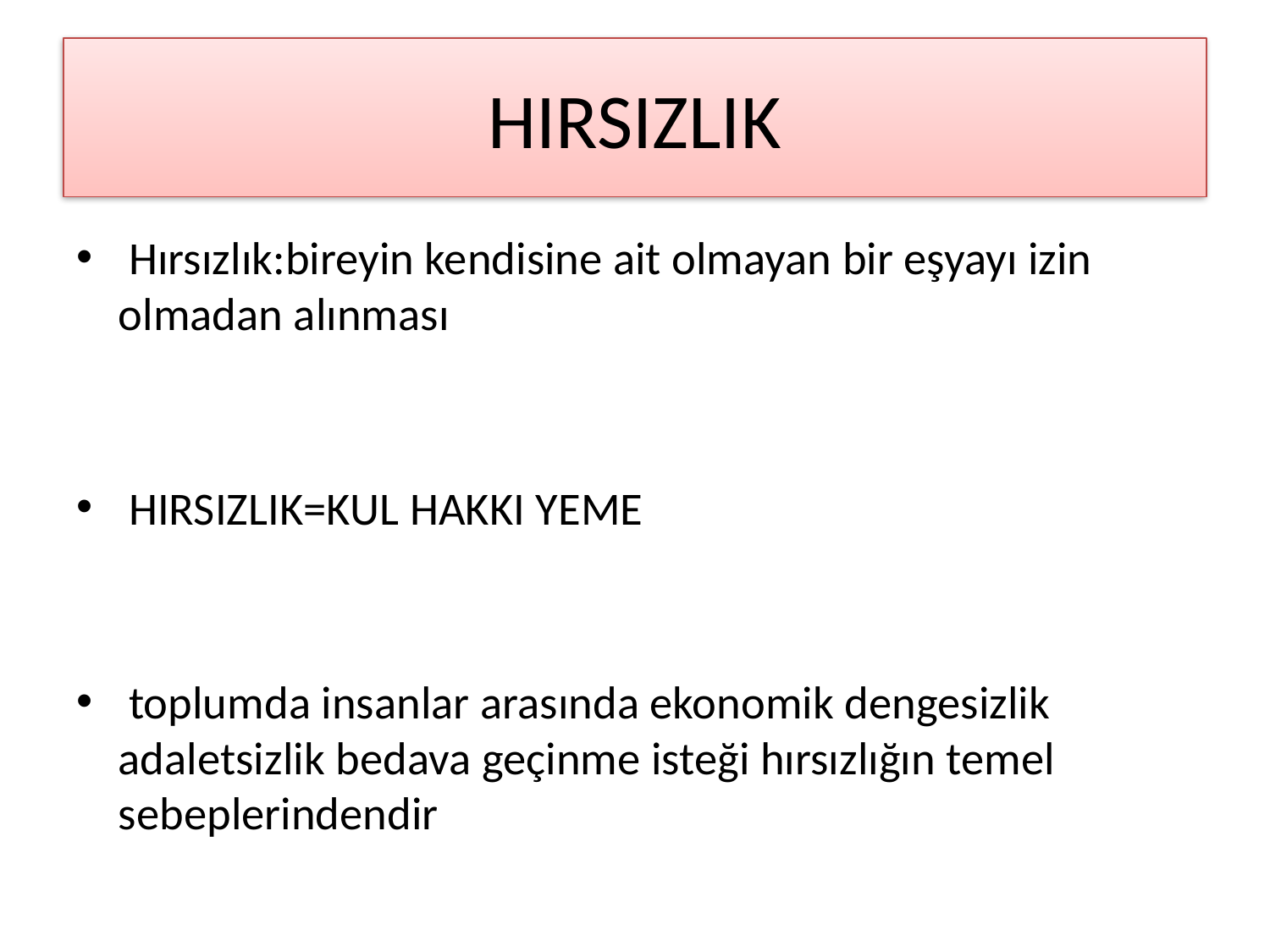

# HIRSIZLIK
 Hırsızlık:bireyin kendisine ait olmayan bir eşyayı izin olmadan alınması

 HIRSIZLIK=KUL HAKKI YEME

 toplumda insanlar arasında ekonomik dengesizlik adaletsizlik bedava geçinme isteği hırsızlığın temel sebeplerindendir